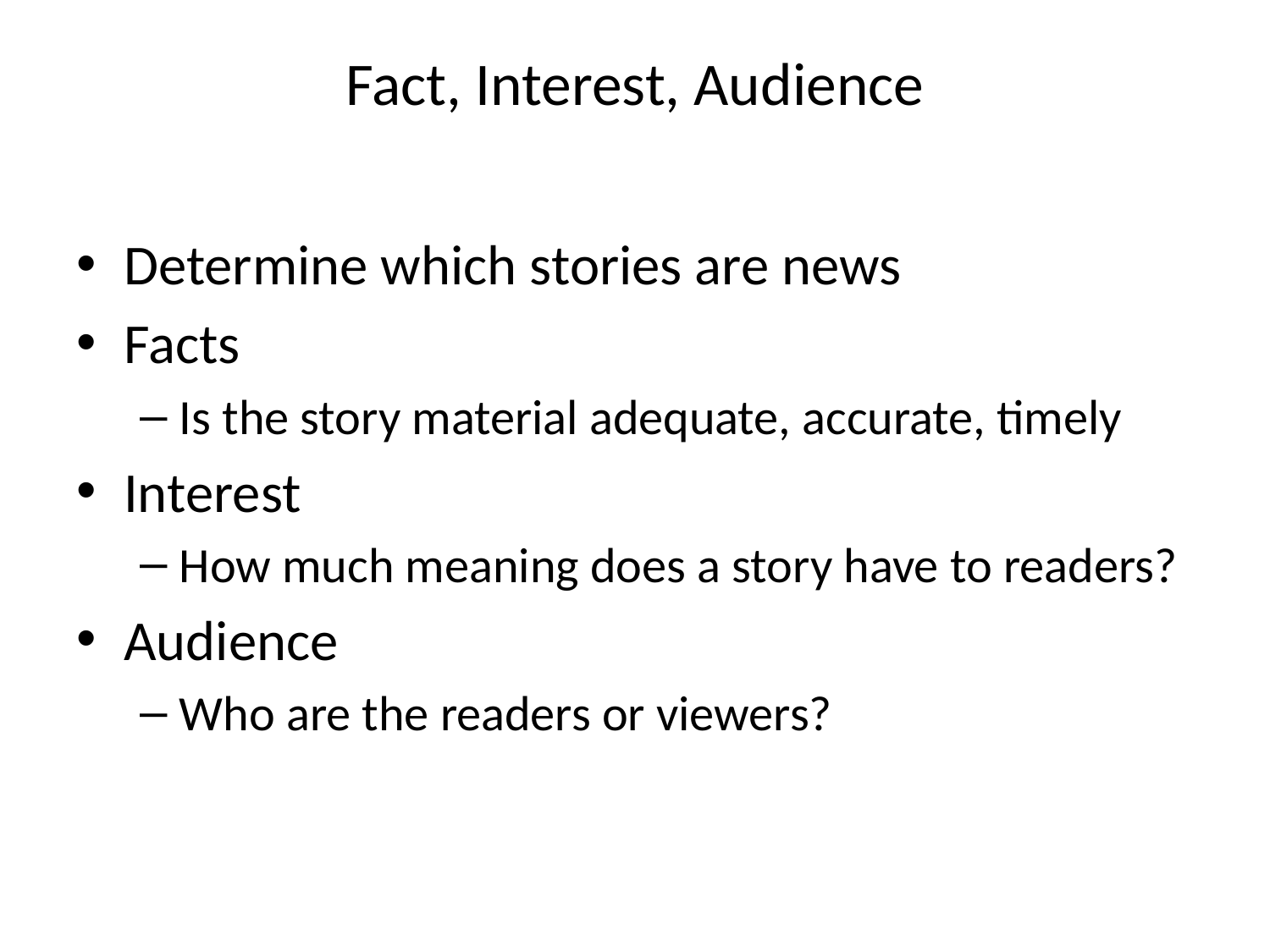

# Fact, Interest, Audience
Determine which stories are news
Facts
Is the story material adequate, accurate, timely
Interest
How much meaning does a story have to readers?
Audience
Who are the readers or viewers?